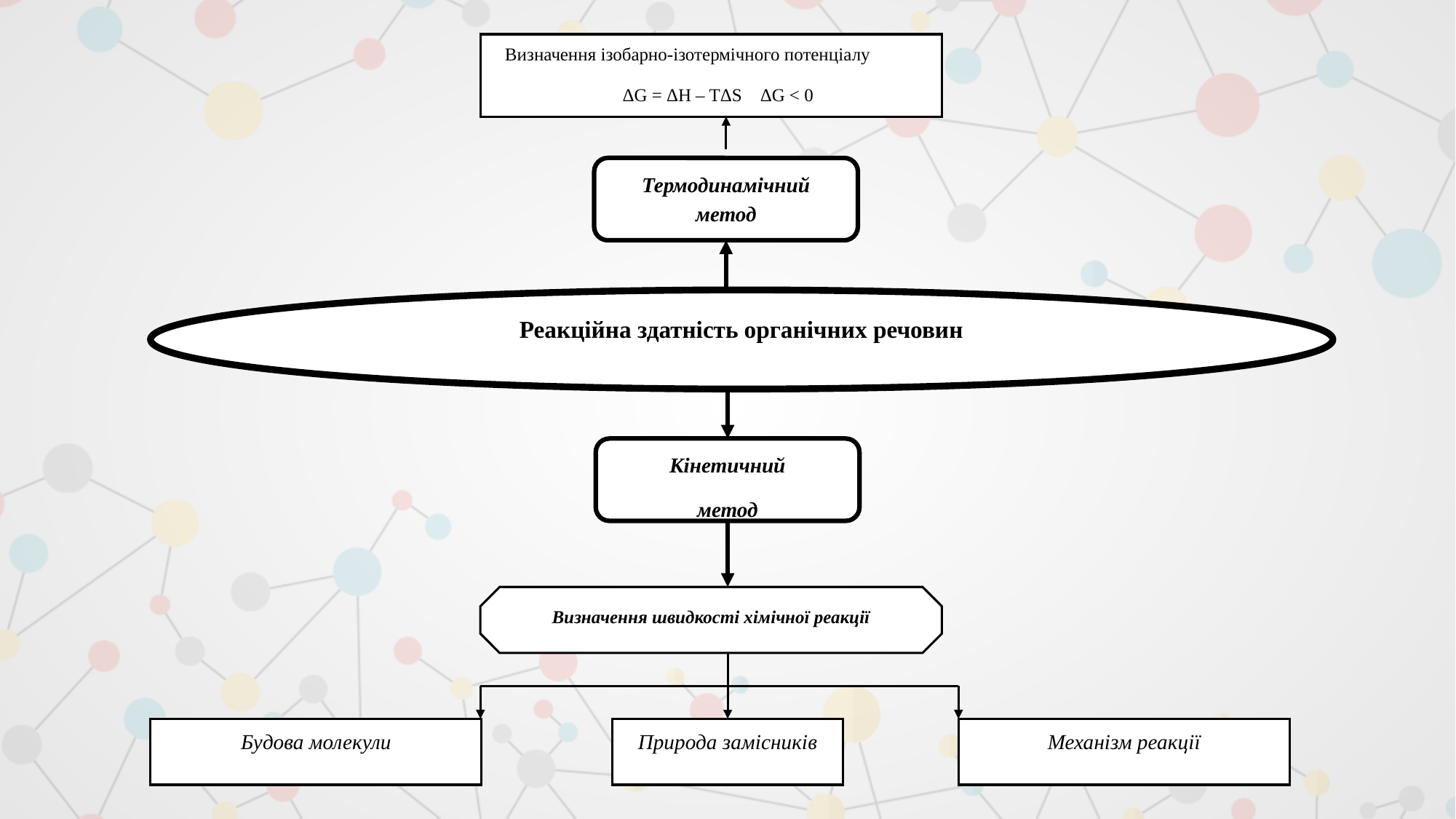

Визначення ізобарно-ізотермічного потенціалу
ΔG = ΔH – TΔS    ΔG < 0
Термодинамічний метод
Реакційна здатність органічних речовин
Кінетичний
метод
Визначення швидкості хімічної реакції
Будова молекули
Природа замісників
Механізм реакції